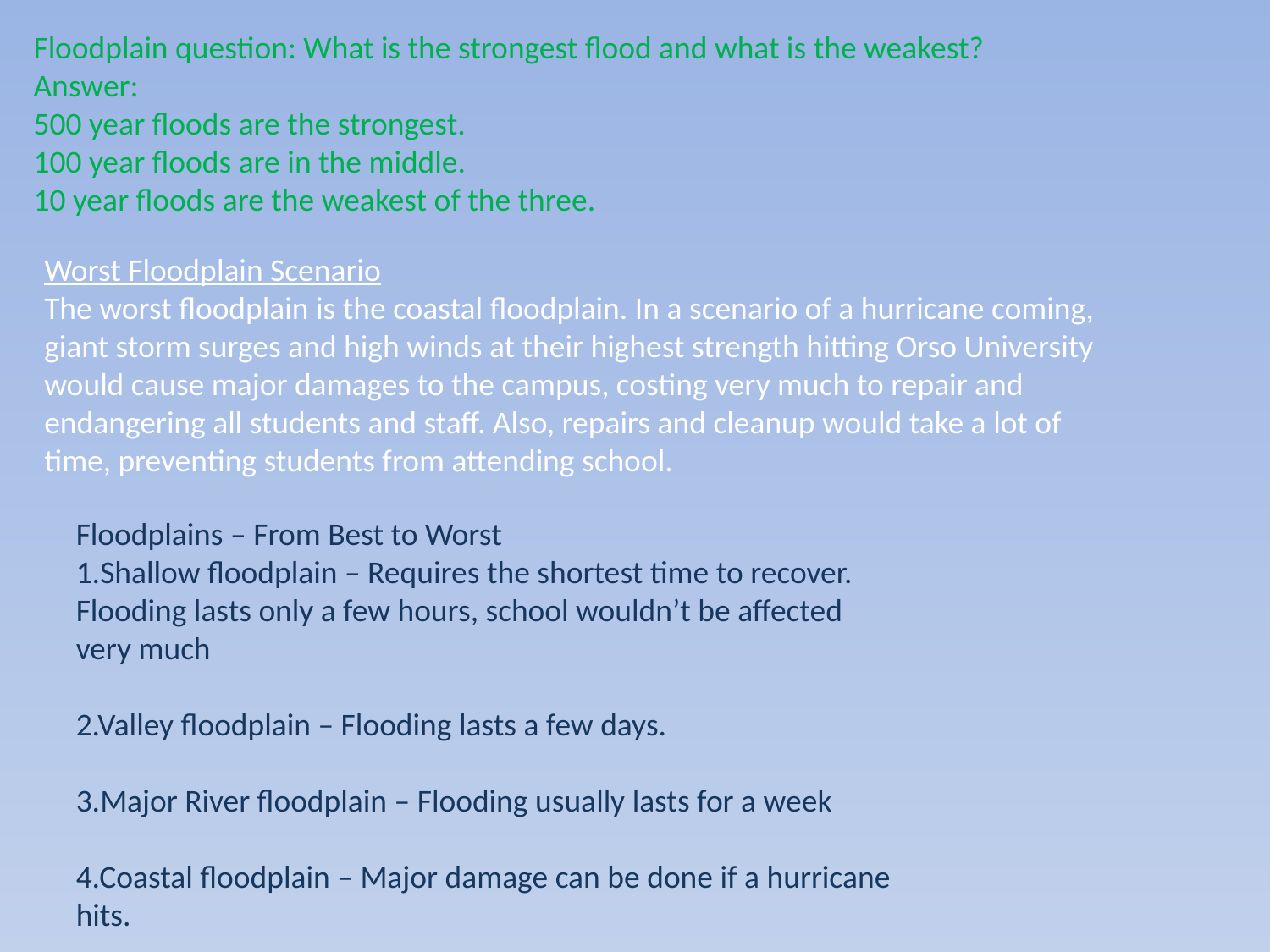

Floodplain question: What is the strongest flood and what is the weakest?
Answer:
500 year floods are the strongest.
100 year floods are in the middle.
10 year floods are the weakest of the three.

Worst Floodplain Scenario
The worst floodplain is the coastal floodplain. In a scenario of a hurricane coming, giant storm surges and high winds at their highest strength hitting Orso University would cause major damages to the campus, costing very much to repair and endangering all students and staff. Also, repairs and cleanup would take a lot of time, preventing students from attending school.
Floodplains – From Best to Worst
1.Shallow floodplain – Requires the shortest time to recover. Flooding lasts only a few hours, school wouldn’t be affected very much

2.Valley floodplain – Flooding lasts a few days.

3.Major River floodplain – Flooding usually lasts for a week

4.Coastal floodplain – Major damage can be done if a hurricane hits.